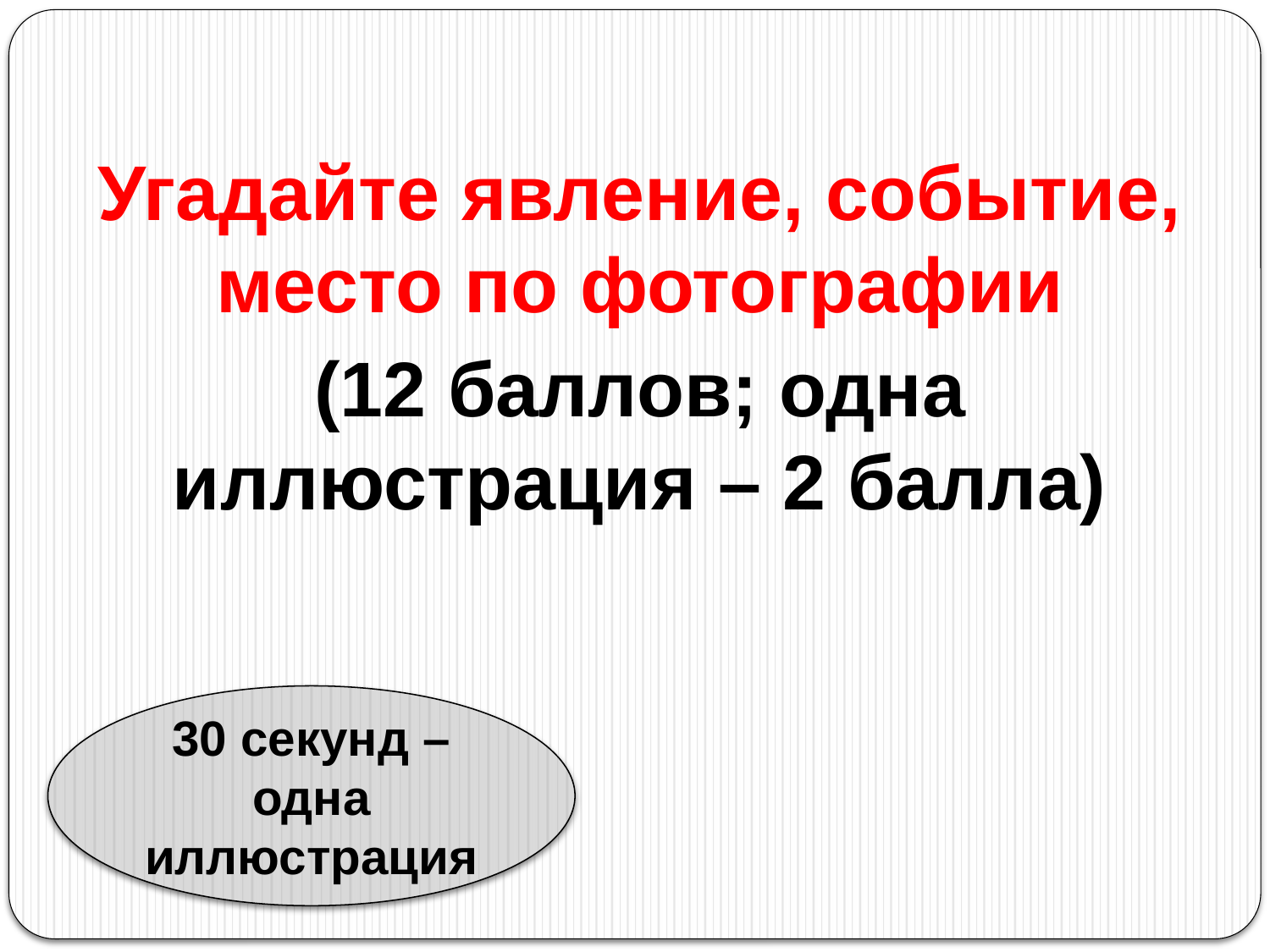

Угадайте явление, событие, место по фотографии
(12 баллов; одна иллюстрация – 2 балла)
30 секунд – одна иллюстрация